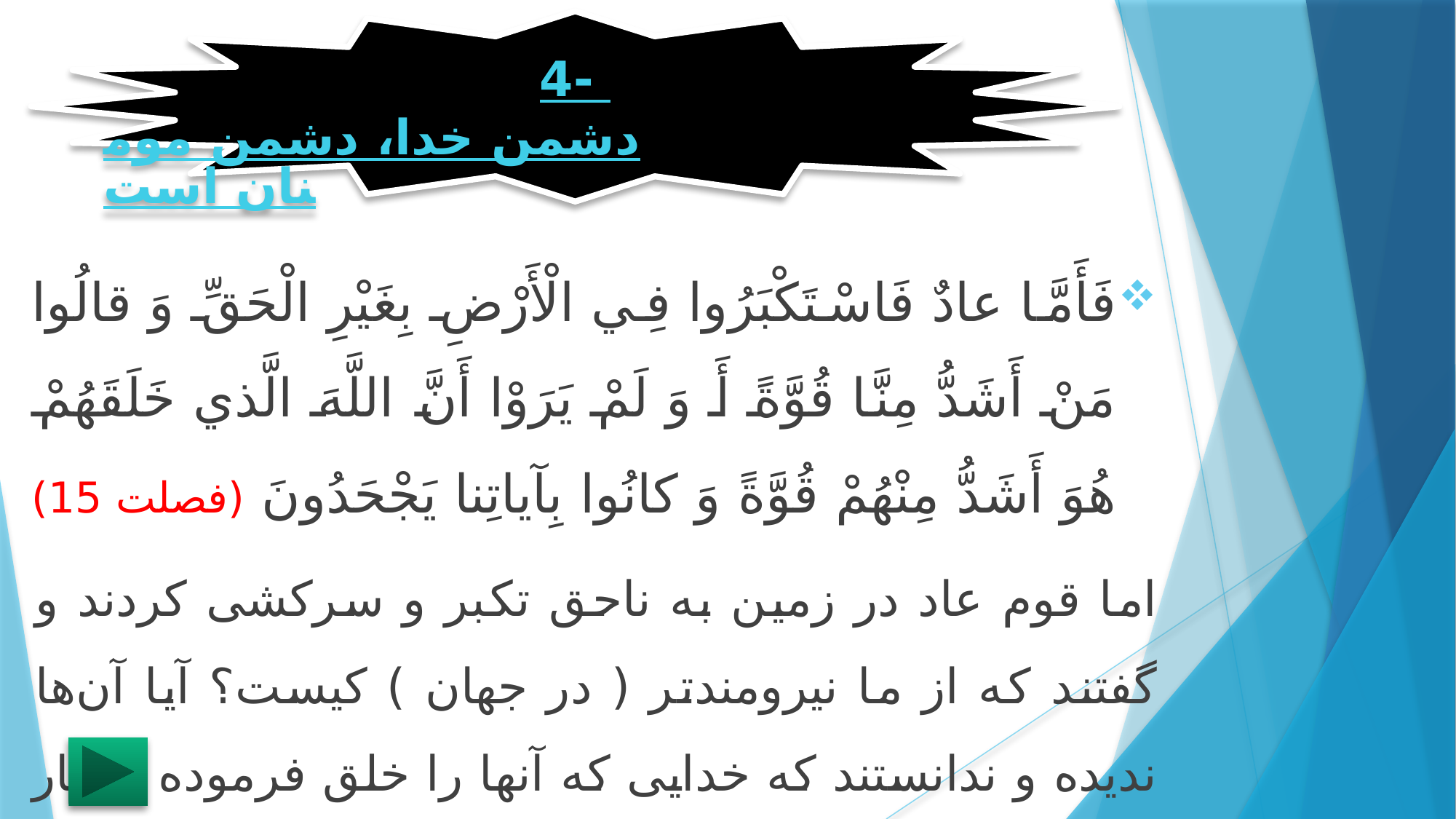

4- دشمن خدا، دشمن مومنان است
فَأَمَّا عادٌ فَاسْتَكْبَرُوا فِي الْأَرْضِ بِغَيْرِ الْحَقِّ وَ قالُوا مَنْ أَشَدُّ مِنَّا قُوَّةً أَ وَ لَمْ يَرَوْا أَنَّ اللَّهَ الَّذي خَلَقَهُمْ هُوَ أَشَدُّ مِنْهُمْ قُوَّةً وَ كانُوا بِآياتِنا يَجْحَدُونَ (فصلت 15)
اما قوم عاد در زمین به ناحق تکبر و سرکشی کردند و گفتند که از ما نیرومندتر ( در جهان ) کیست؟ آیا آن‌ها ندیده و ندانستند که خدایی که آنها را خلق فرموده بسیار از آنان تواناتر است؟ و آن‌ها آیات ( قدرت ) ما را ( با وجود این برهان ) انکار می کردند.
(نساء76)، (حج40)، (بقره153)، (انفال19)، (توبه36) و ....